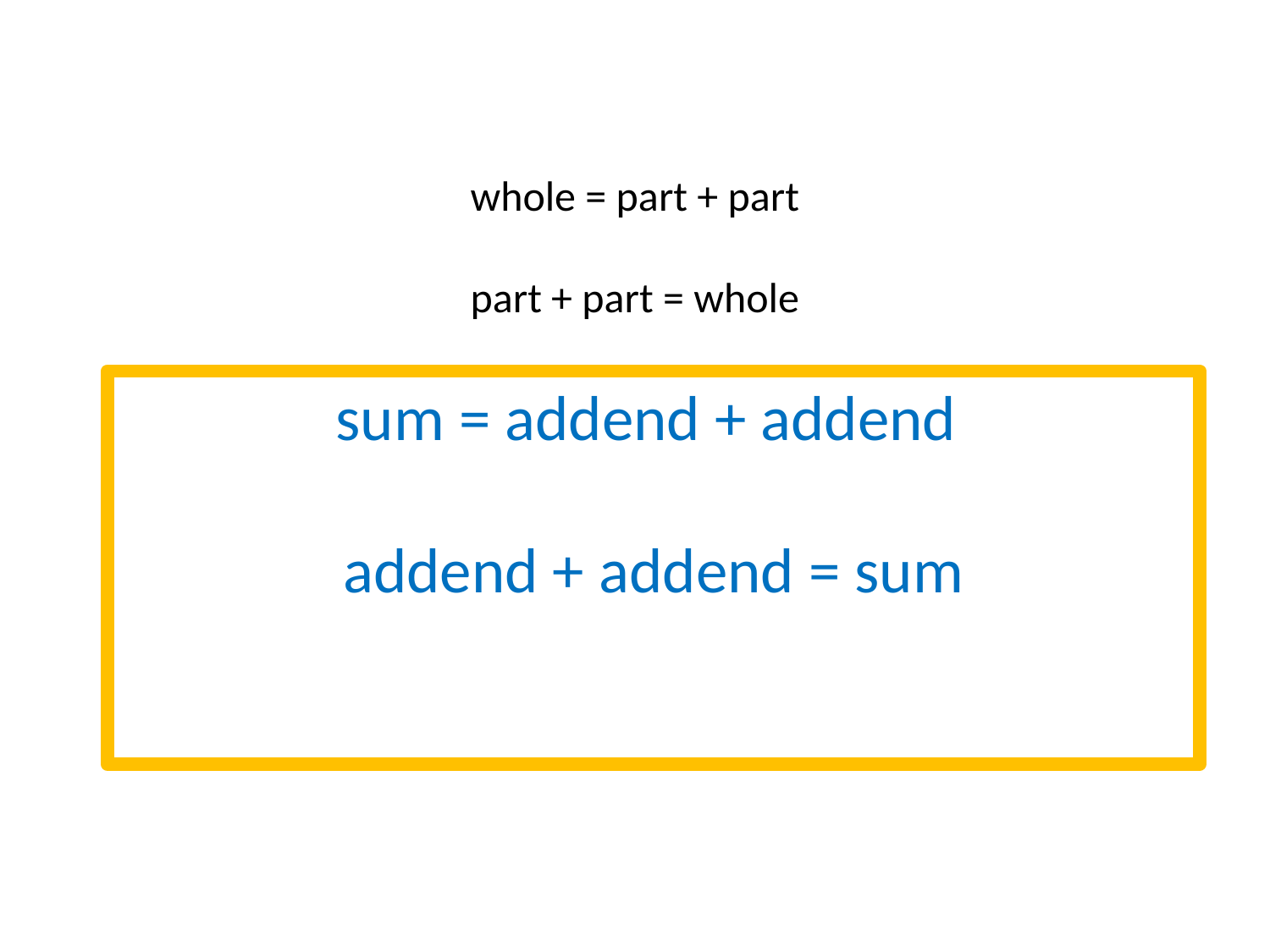

#
whole = part + part

part + part = whole

sum = addend + addend

addend + addend = sum